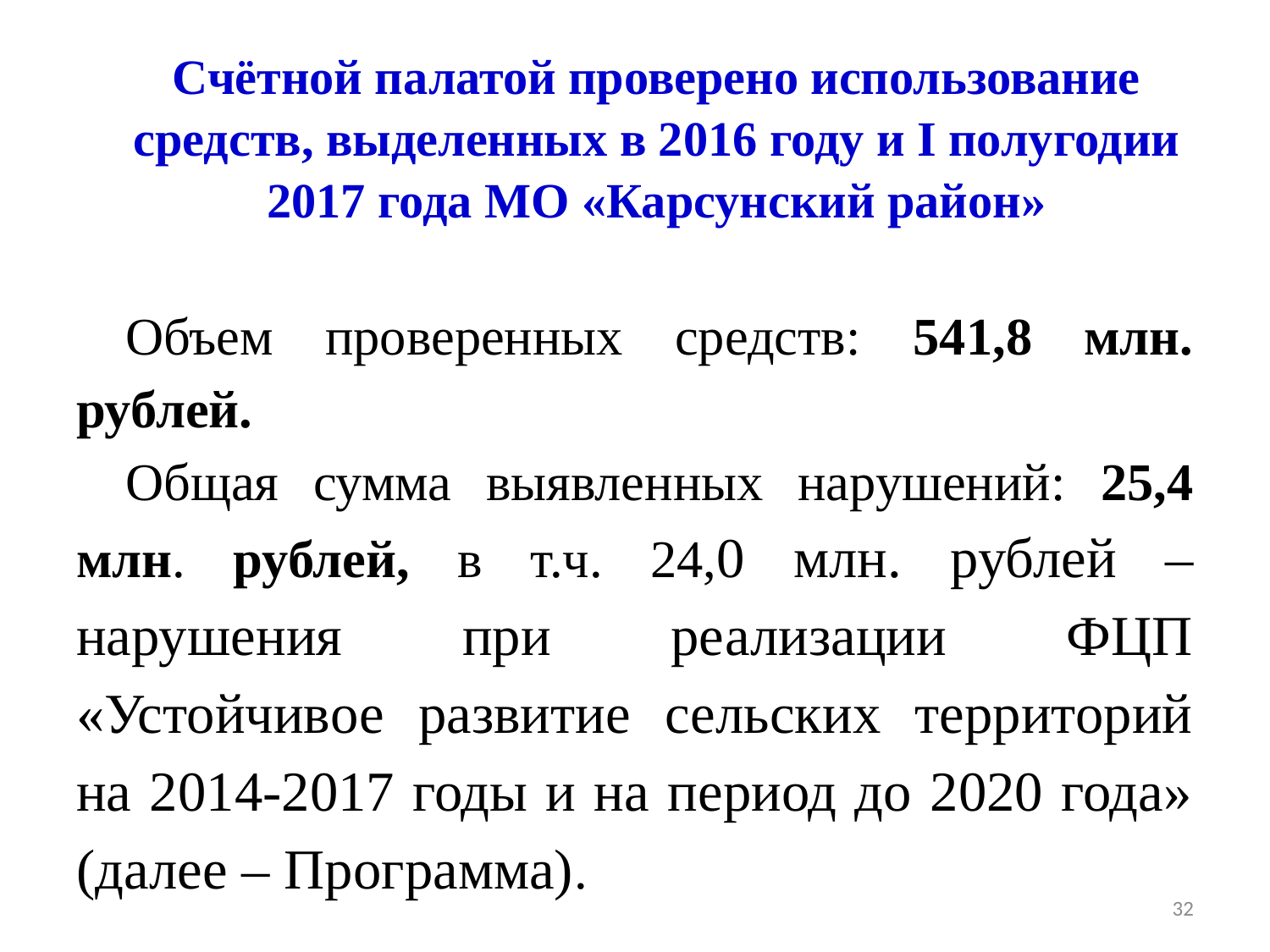

# Счётной палатой проверено использование средств, выделенных в 2016 году и I полугодии 2017 года МО «Карсунский район»
Объем проверенных средств: 541,8 млн. рублей.
Общая сумма выявленных нарушений: 25,4 млн. рублей, в т.ч. 24,0 млн. рублей – нарушения при реализации ФЦП «Устойчивое развитие сельских территорий на 2014-2017 годы и на период до 2020 года» (далее – Программа).
32